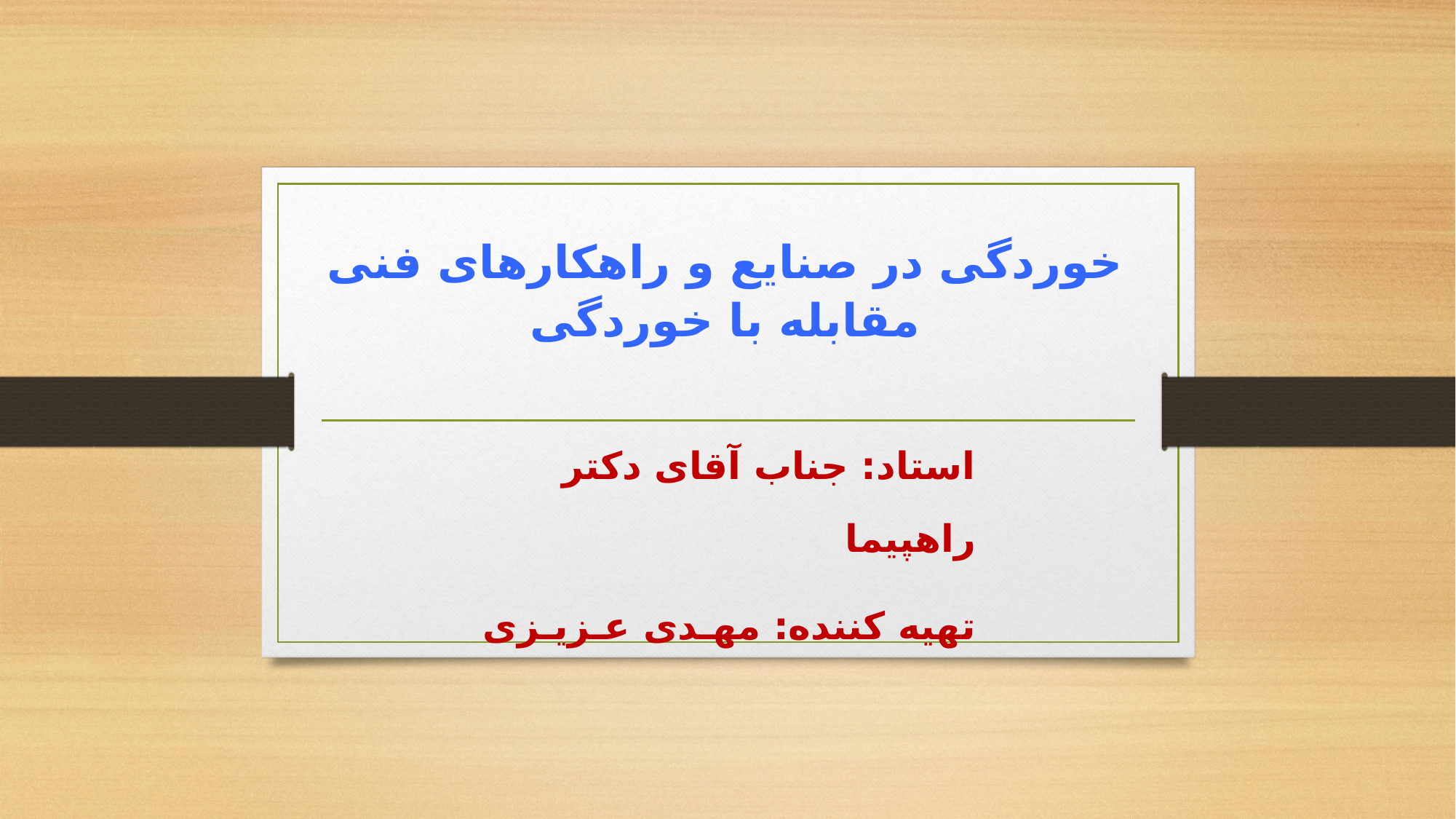

# خوردگی در صنایع و راهکارهای فنی مقابله با خوردگی
استاد: جناب آقای دکتر راهپیما
تهیه کننده: مهـدی عـزیـزی